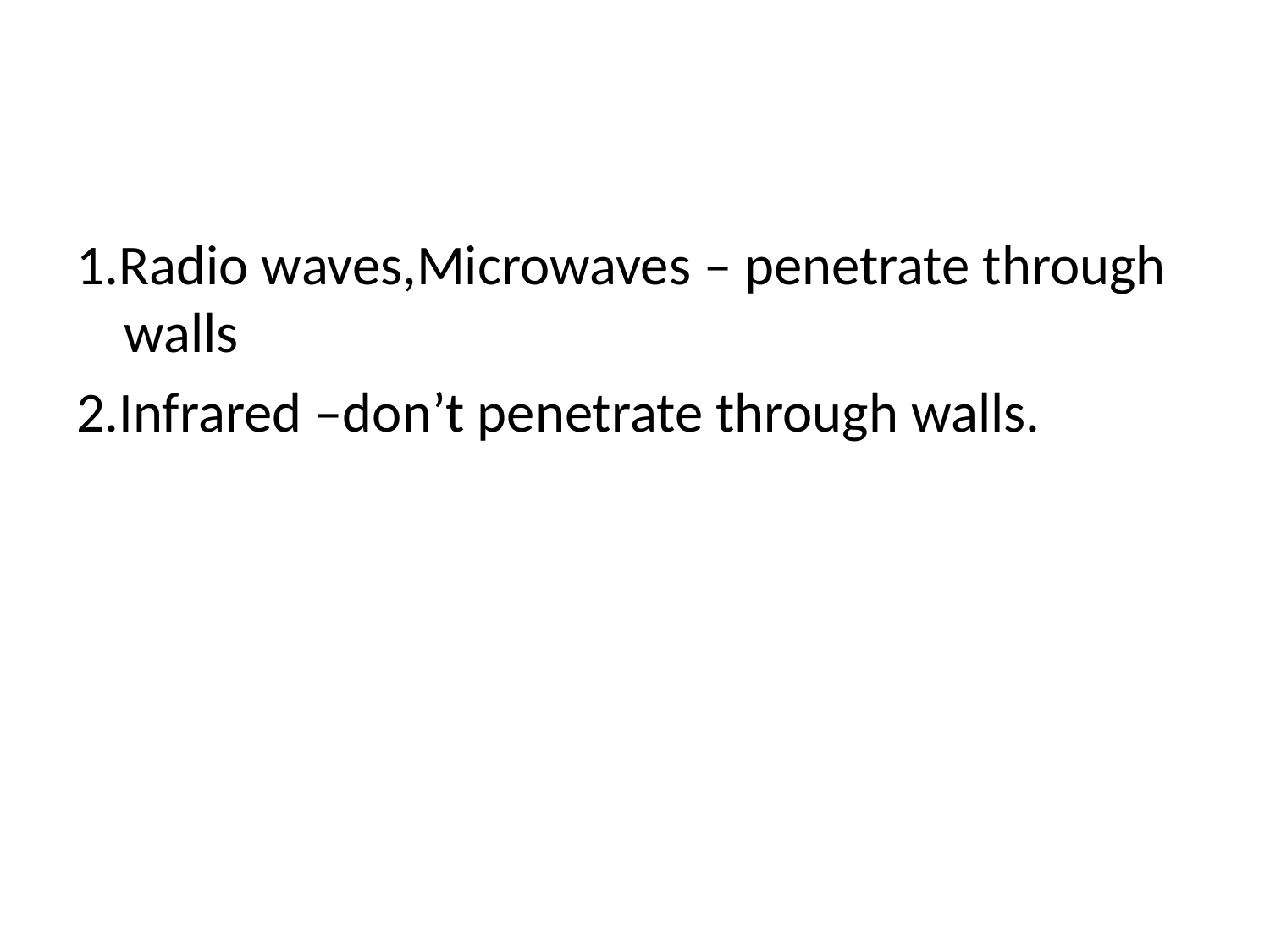

#
1.Radio waves,Microwaves – penetrate through walls
2.Infrared –don’t penetrate through walls.